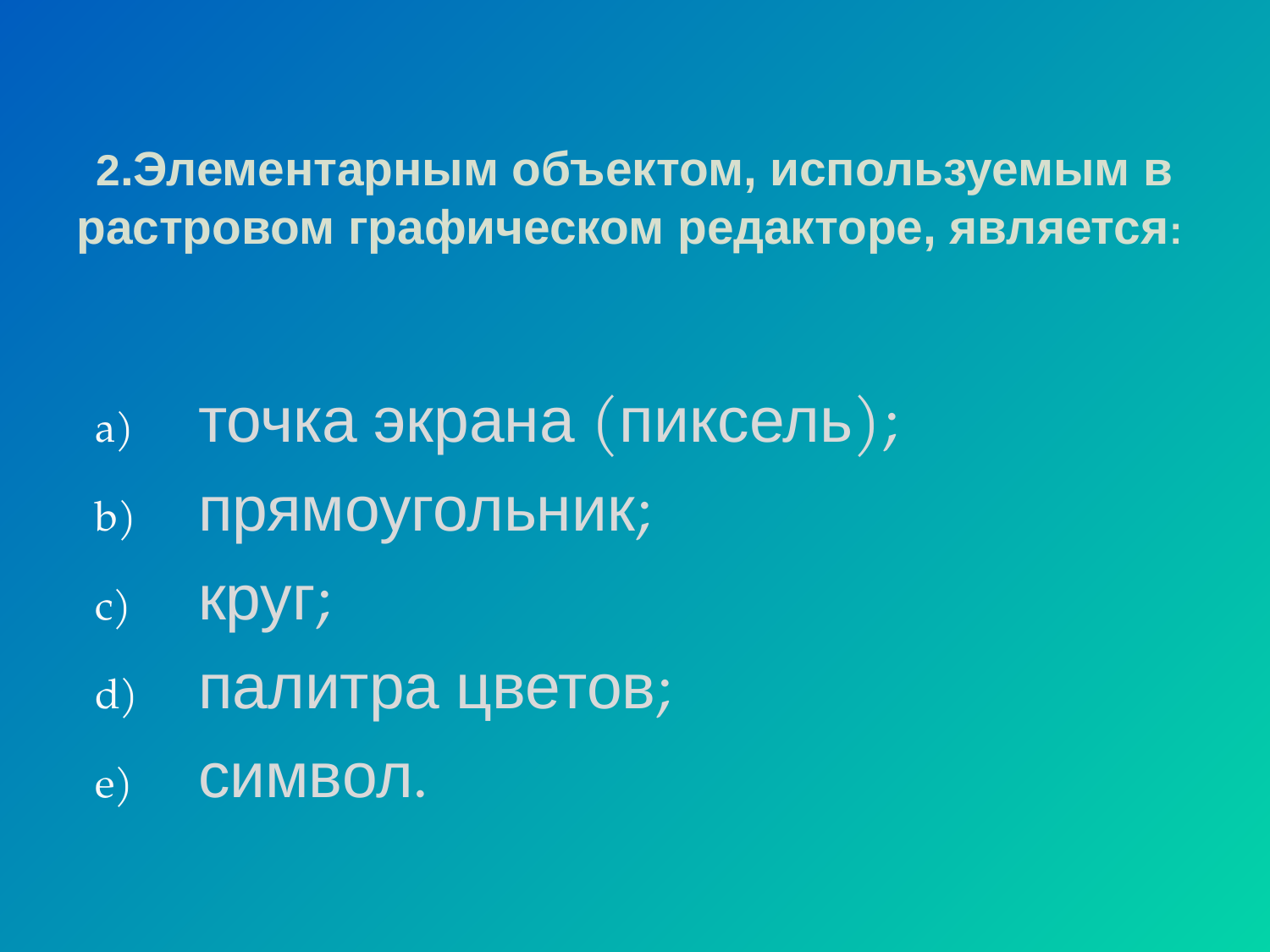

# 2.Элементарным объектом, используемым в растровом графическом редакторе, является:
точка экрана (пиксель);
прямоугольник;
круг;
палитра цветов;
символ.